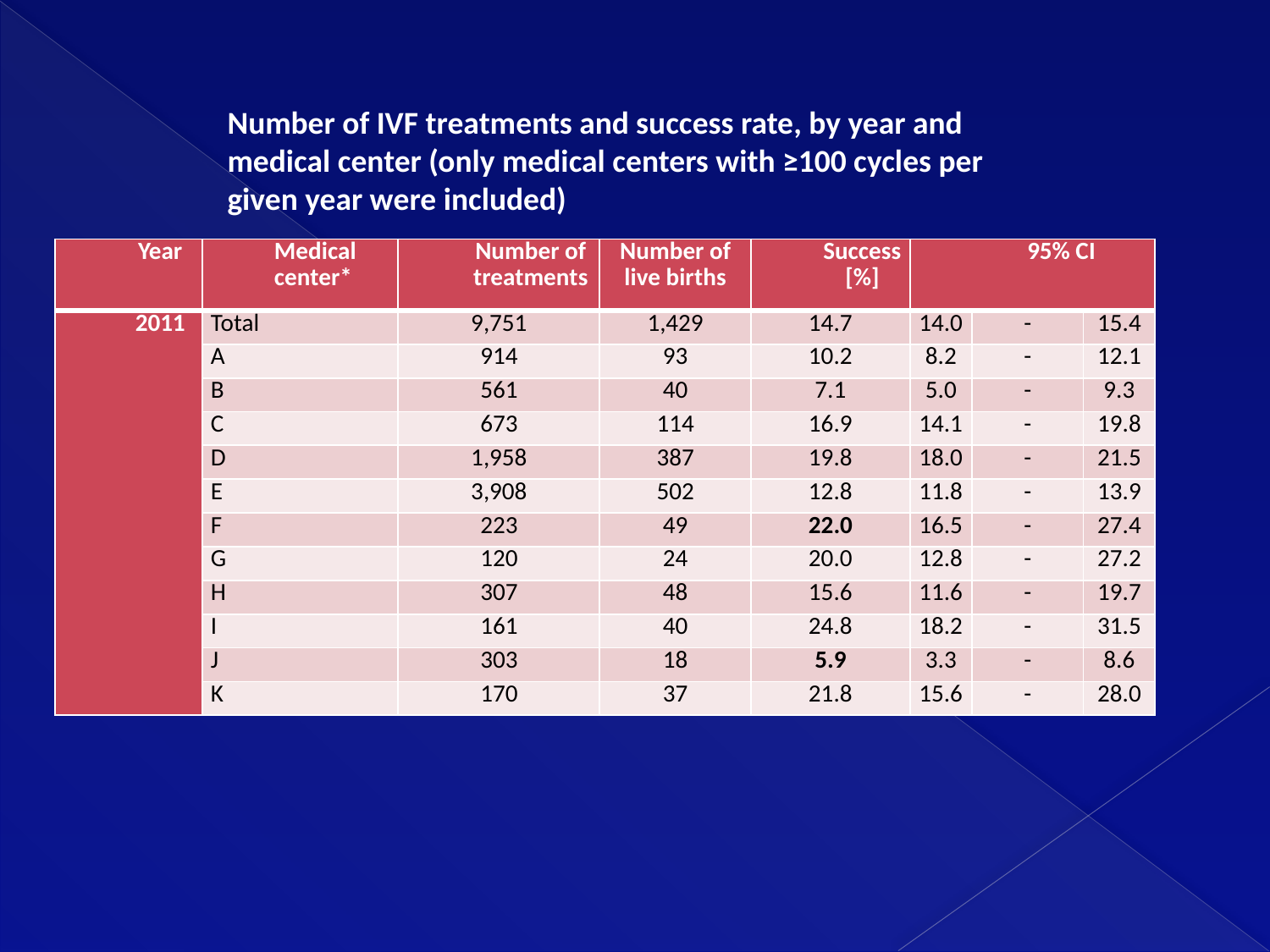

Number of IVF treatments and success rate, by year and medical center (only medical centers with ≥100 cycles per given year were included)
| Year | Medical center\* | Number of treatments | Number of live births | Success [%] | 95% CI |  |  |
| --- | --- | --- | --- | --- | --- | --- | --- |
| 2011 | Total | 9,751 | 1,429 | 14.7 | 14.0 | - | 15.4 |
|  | A | 914 | 93 | 10.2 | 8.2 | - | 12.1 |
|  | B | 561 | 40 | 7.1 | 5.0 | - | 9.3 |
|  | C | 673 | 114 | 16.9 | 14.1 | - | 19.8 |
|  | D | 1,958 | 387 | 19.8 | 18.0 | - | 21.5 |
|  | E | 3,908 | 502 | 12.8 | 11.8 | - | 13.9 |
|  | F | 223 | 49 | 22.0 | 16.5 | - | 27.4 |
|  | G | 120 | 24 | 20.0 | 12.8 | - | 27.2 |
|  | H | 307 | 48 | 15.6 | 11.6 | - | 19.7 |
|  | I | 161 | 40 | 24.8 | 18.2 | - | 31.5 |
|  | J | 303 | 18 | 5.9 | 3.3 | - | 8.6 |
|  | K | 170 | 37 | 21.8 | 15.6 | - | 28.0 |